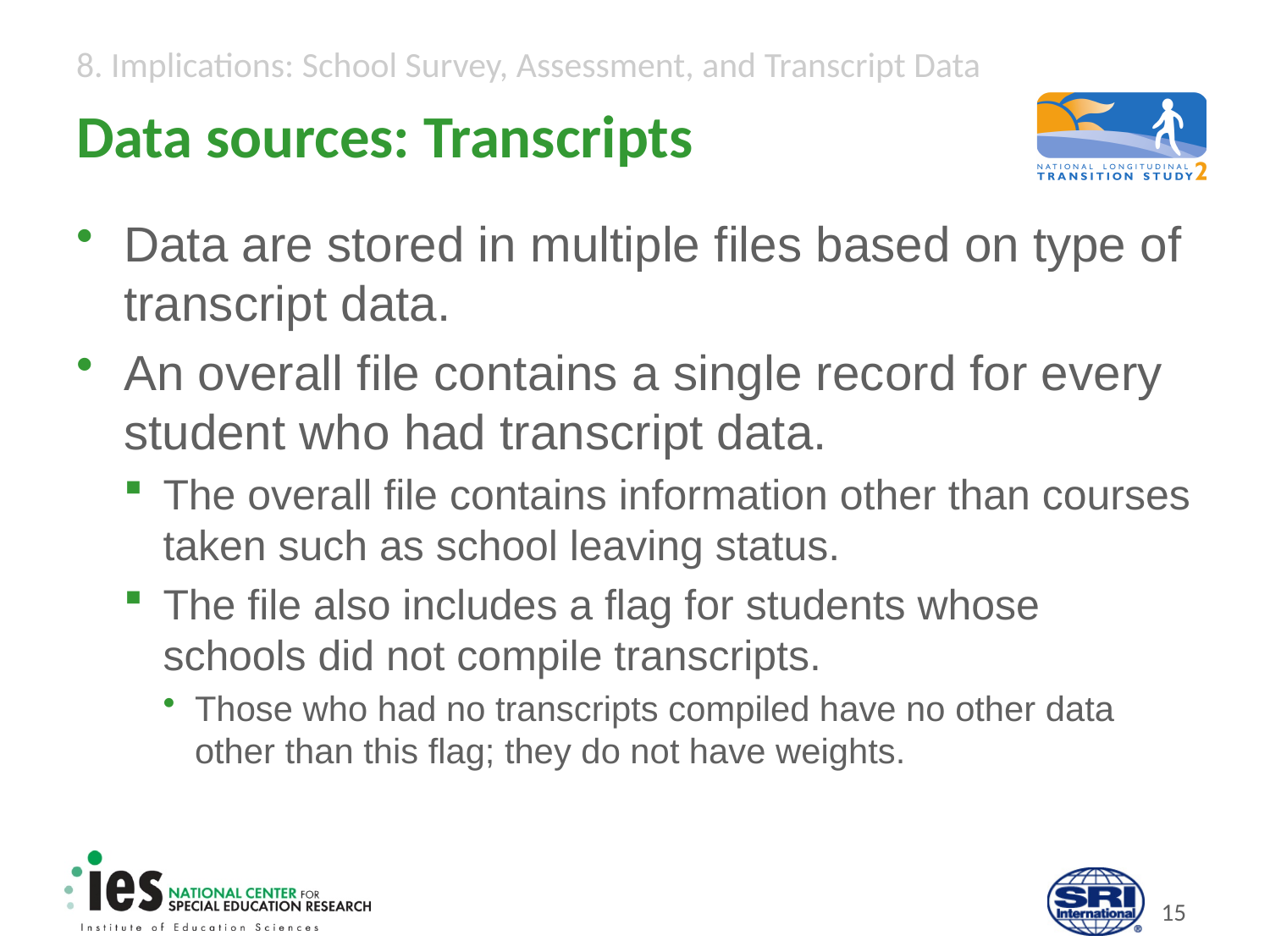

# Data sources: Transcripts
Data are stored in multiple files based on type of transcript data.
An overall file contains a single record for every student who had transcript data.
The overall file contains information other than courses taken such as school leaving status.
The file also includes a flag for students whose schools did not compile transcripts.
Those who had no transcripts compiled have no other data other than this flag; they do not have weights.
15